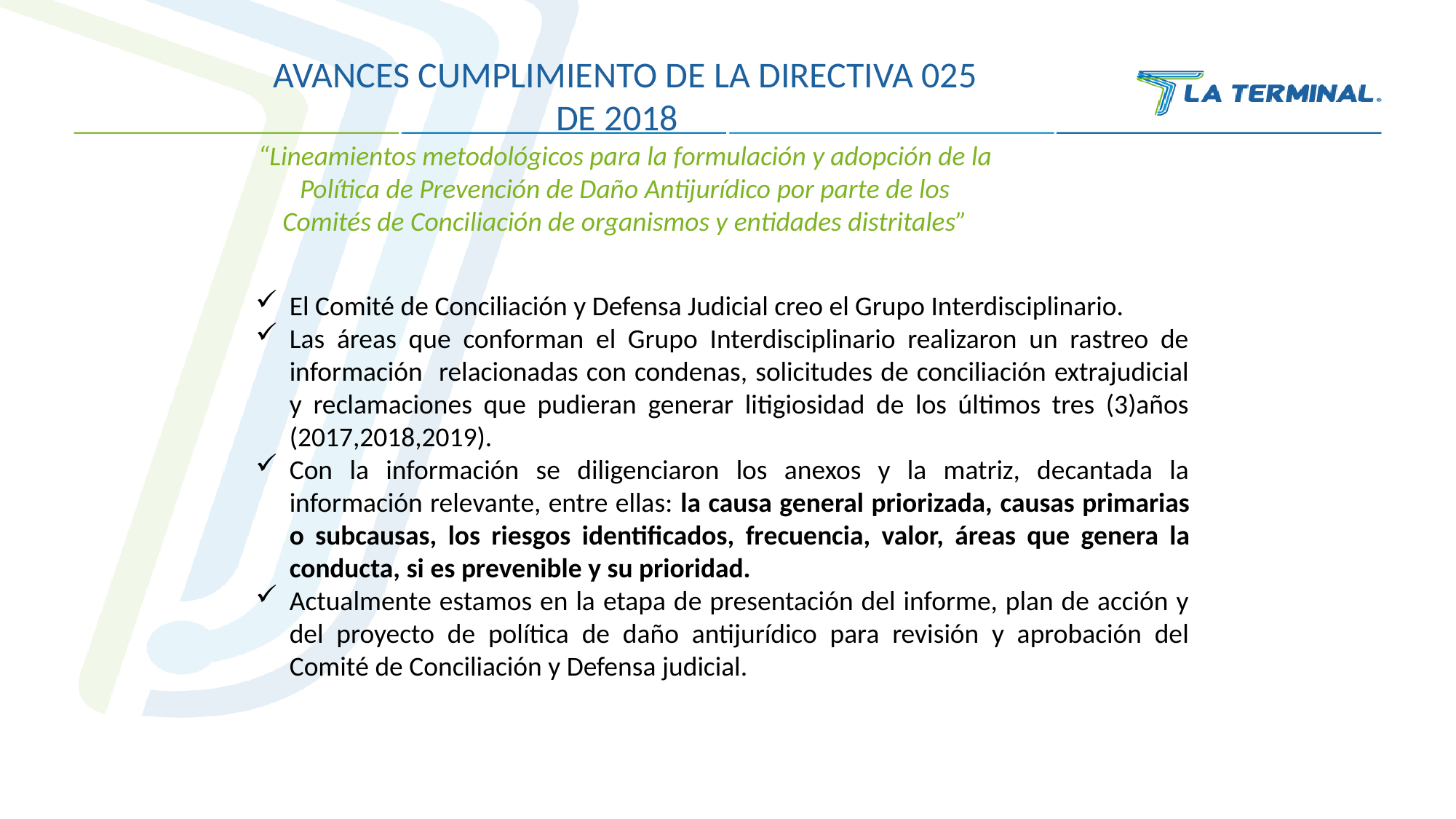

AVANCES CUMPLIMIENTO DE LA DIRECTIVA 025 DE 2018
“Lineamientos metodológicos para la formulación y adopción de la Política de Prevención de Daño Antijurídico por parte de los Comités de Conciliación de organismos y entidades distritales”
El Comité de Conciliación y Defensa Judicial creo el Grupo Interdisciplinario.
Las áreas que conforman el Grupo Interdisciplinario realizaron un rastreo de información  relacionadas con condenas, solicitudes de conciliación extrajudicial y reclamaciones que pudieran generar litigiosidad de los últimos tres (3)años (2017,2018,2019).
Con la información se diligenciaron los anexos y la matriz, decantada la información relevante, entre ellas: la causa general priorizada, causas primarias o subcausas, los riesgos identificados, frecuencia, valor, áreas que genera la conducta, si es prevenible y su prioridad.
Actualmente estamos en la etapa de presentación del informe, plan de acción y del proyecto de política de daño antijurídico para revisión y aprobación del Comité de Conciliación y Defensa judicial.